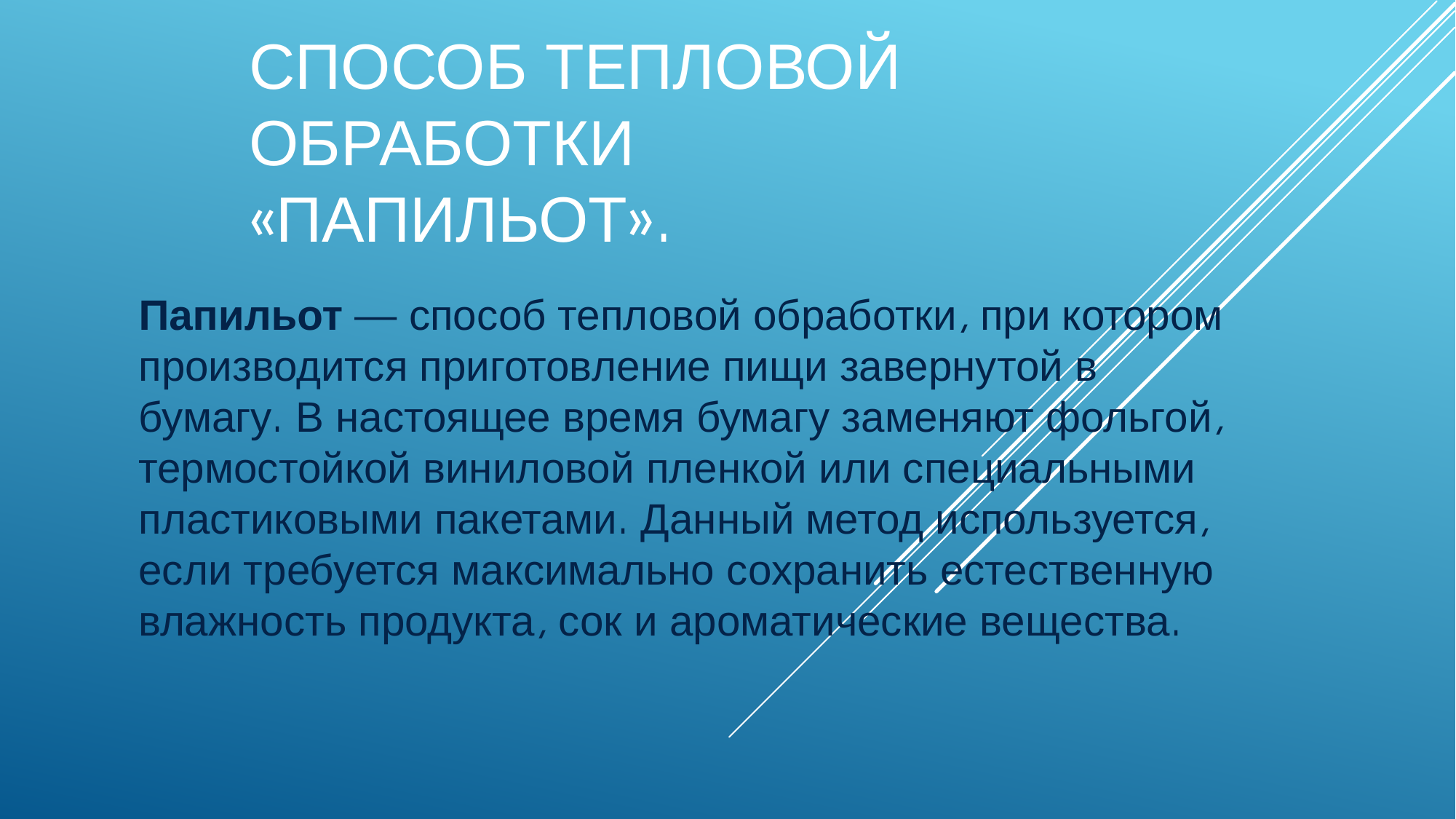

# Способ тепловой обработки «Папильот».
Папильот — способ тепловой обработки, при котором производится приготов­ление пищи завернутой в бумагу. В настоящее время бумагу заме­няют фольгой, термостойкой виниловой пленкой или специаль­ными пластиковыми пакетами. Данный метод используется, если требу­ется максимально сохранить естественную влажность продукта, сок и ароматические вещества.